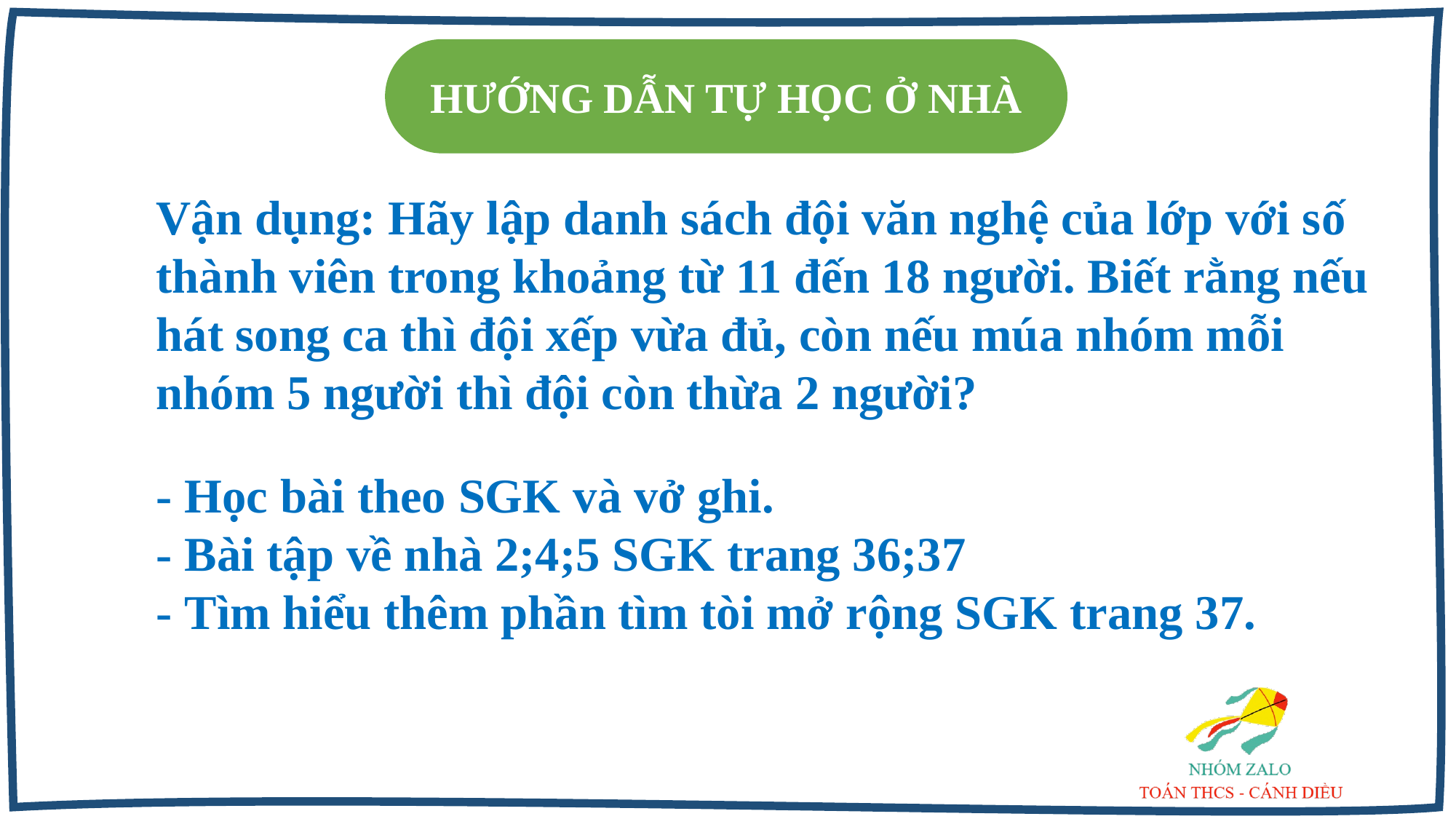

HƯỚNG DẪN TỰ HỌC Ở NHÀ
Vận dụng: Hãy lập danh sách đội văn nghệ của lớp với số thành viên trong khoảng từ 11 đến 18 người. Biết rằng nếu hát song ca thì đội xếp vừa đủ, còn nếu múa nhóm mỗi nhóm 5 người thì đội còn thừa 2 người?

- Học bài theo SGK và vở ghi.
- Bài tập về nhà 2;4;5 SGK trang 36;37
- Tìm hiểu thêm phần tìm tòi mở rộng SGK trang 37.